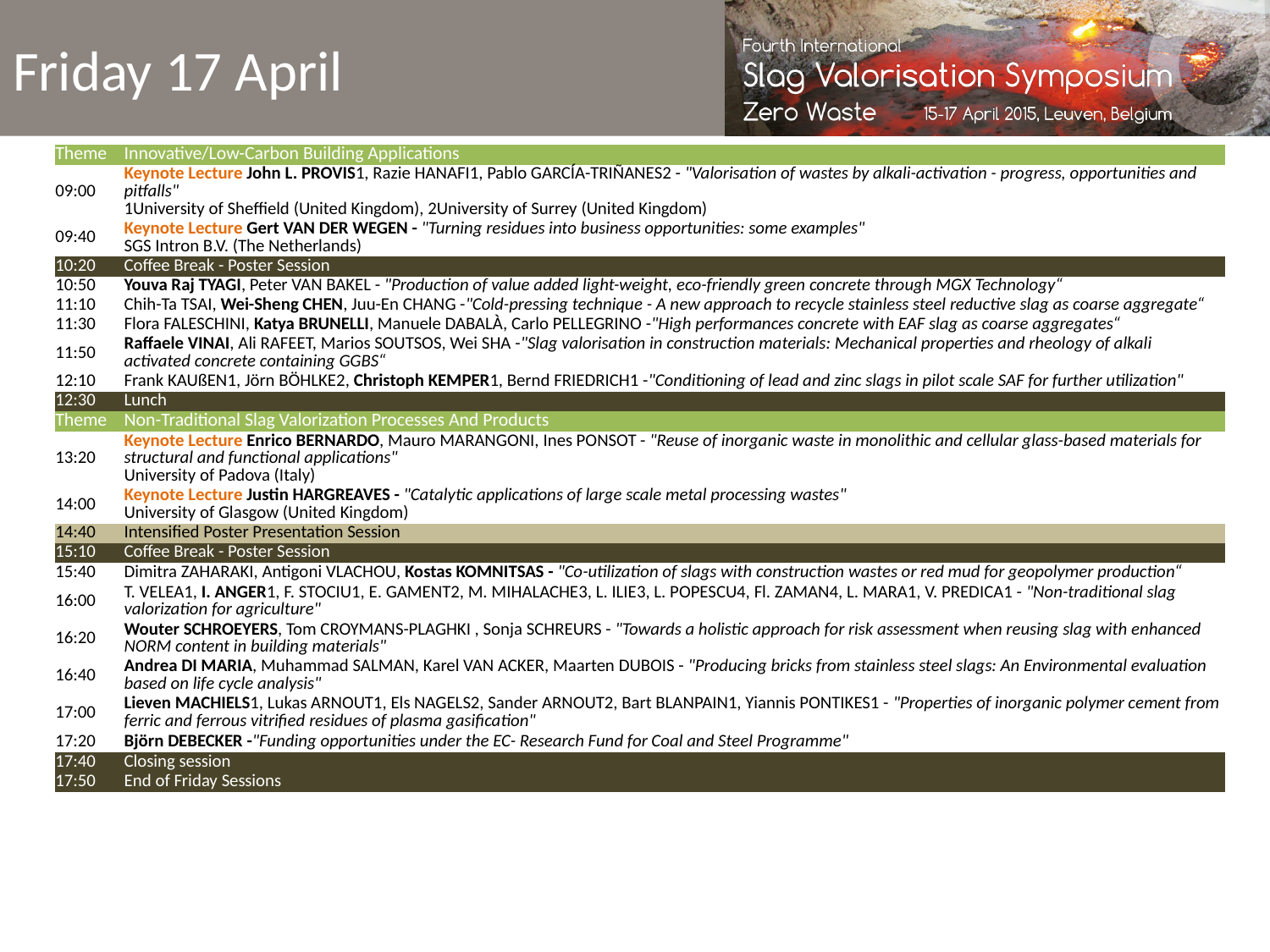

# Friday 17 April
| Theme | Innovative/Low-Carbon Building Applications |
| --- | --- |
| 09:00 | Keynote Lecture John L. PROVIS1, Razie HANAFI1, Pablo GARCÍA-TRIÑANES2 - "Valorisation of wastes by alkali-activation - progress, opportunities and pitfalls" 1University of Sheffield (United Kingdom), 2University of Surrey (United Kingdom) |
| 09:40 | Keynote Lecture Gert VAN DER WEGEN - "Turning residues into business opportunities: some examples" SGS Intron B.V. (The Netherlands) |
| 10:20 | Coffee Break - Poster Session |
| 10:50 | Youva Raj TYAGI, Peter VAN BAKEL - "Production of value added light-weight, eco-friendly green concrete through MGX Technology“ |
| 11:10 | Chih-Ta TSAI, Wei-Sheng CHEN, Juu-En CHANG -"Cold-pressing technique - A new approach to recycle stainless steel reductive slag as coarse aggregate“ |
| 11:30 | Flora FALESCHINI, Katya BRUNELLI, Manuele DABALÀ, Carlo PELLEGRINO -"High performances concrete with EAF slag as coarse aggregates“ |
| 11:50 | Raffaele VINAI, Ali RAFEET, Marios SOUTSOS, Wei SHA -"Slag valorisation in construction materials: Mechanical properties and rheology of alkali activated concrete containing GGBS“ |
| 12:10 | Frank KAUßEN1, Jörn BÖHLKE2, Christoph KEMPER1, Bernd FRIEDRICH1 -"Conditioning of lead and zinc slags in pilot scale SAF for further utilization" |
| 12:30 | Lunch |
| Theme | Non-Traditional Slag Valorization Processes And Products |
| 13:20 | Keynote Lecture Enrico BERNARDO, Mauro MARANGONI, Ines PONSOT - "Reuse of inorganic waste in monolithic and cellular glass-based materials for structural and functional applications" University of Padova (Italy) |
| 14:00 | Keynote Lecture Justin HARGREAVES - "Catalytic applications of large scale metal processing wastes" University of Glasgow (United Kingdom) |
| 14:40 | Intensified Poster Presentation Session |
| 15:10 | Coffee Break - Poster Session |
| 15:40 | Dimitra ZAHARAKI, Antigoni VLACHOU, Kostas KOMNITSAS - "Co-utilization of slags with construction wastes or red mud for geopolymer production“ |
| 16:00 | T. VELEA1, I. ANGER1, F. STOCIU1, E. GAMENT2, M. MIHALACHE3, L. ILIE3, L. POPESCU4, Fl. ZAMAN4, L. MARA1, V. PREDICA1 - "Non-traditional slag valorization for agriculture" |
| 16:20 | Wouter SCHROEYERS, Tom CROYMANS-PLAGHKI , Sonja SCHREURS - "Towards a holistic approach for risk assessment when reusing slag with enhanced NORM content in building materials" |
| 16:40 | Andrea DI MARIA, Muhammad SALMAN, Karel VAN ACKER, Maarten DUBOIS - "Producing bricks from stainless steel slags: An Environmental evaluation based on life cycle analysis" |
| 17:00 | Lieven MACHIELS1, Lukas ARNOUT1, Els NAGELS2, Sander ARNOUT2, Bart BLANPAIN1, Yiannis PONTIKES1 - "Properties of inorganic polymer cement from ferric and ferrous vitrified residues of plasma gasification" |
| 17:20 | Björn DEBECKER -"Funding opportunities under the EC- Research Fund for Coal and Steel Programme" |
| 17:40 | Closing session |
| 17:50 | End of Friday Sessions |